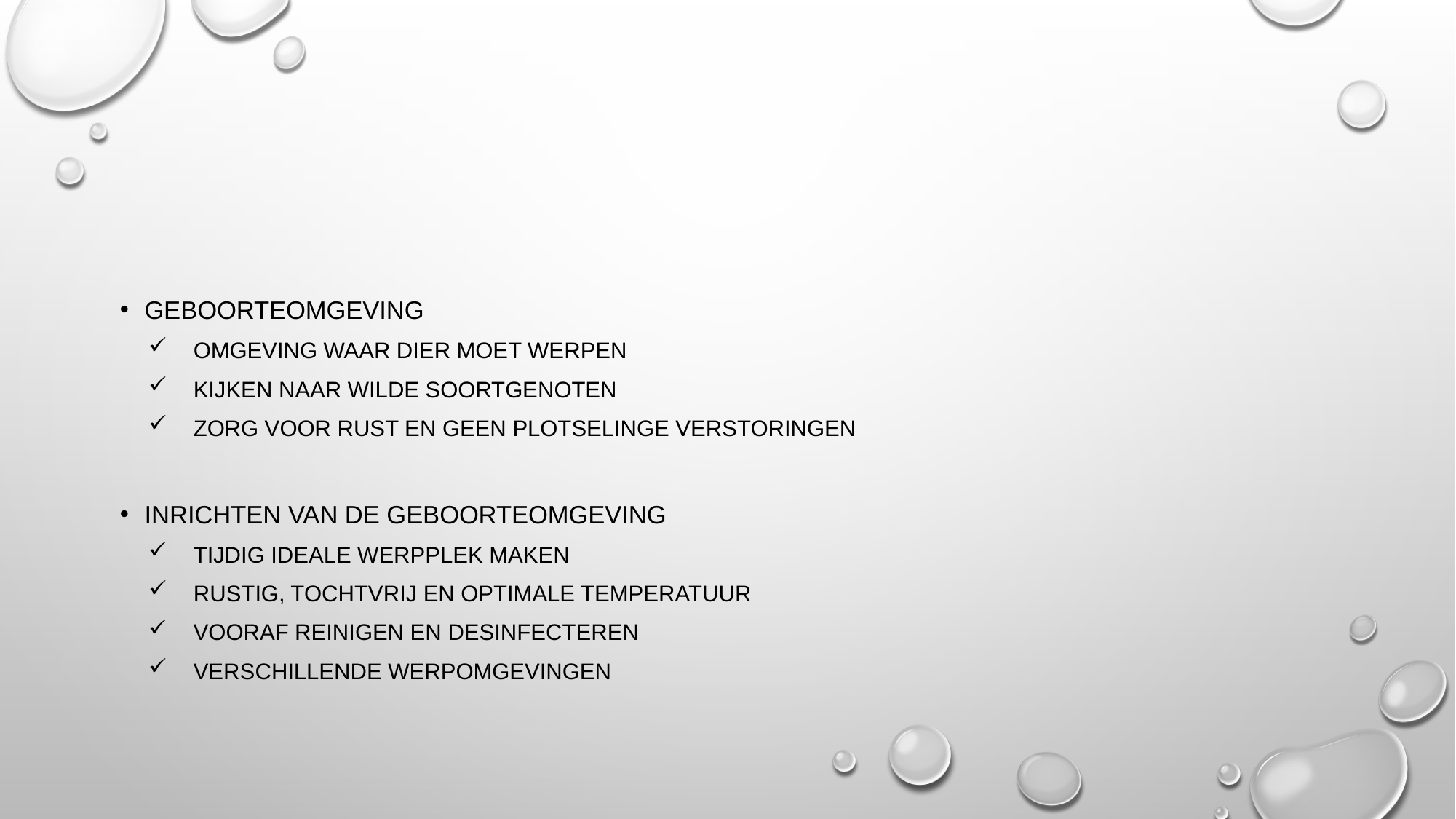

#
Geboorteomgeving
Omgeving waar dier moet werpen
Kijken naar wilde soortgenoten
Zorg voor rust en geen plotselinge verstoringen

Inrichten van de geboorteomgeving
Tijdig ideale werpplek maken
Rustig, tochtvrij en optimale temperatuur
Vooraf reinigen en desinfecteren
Verschillende werpomgevingen